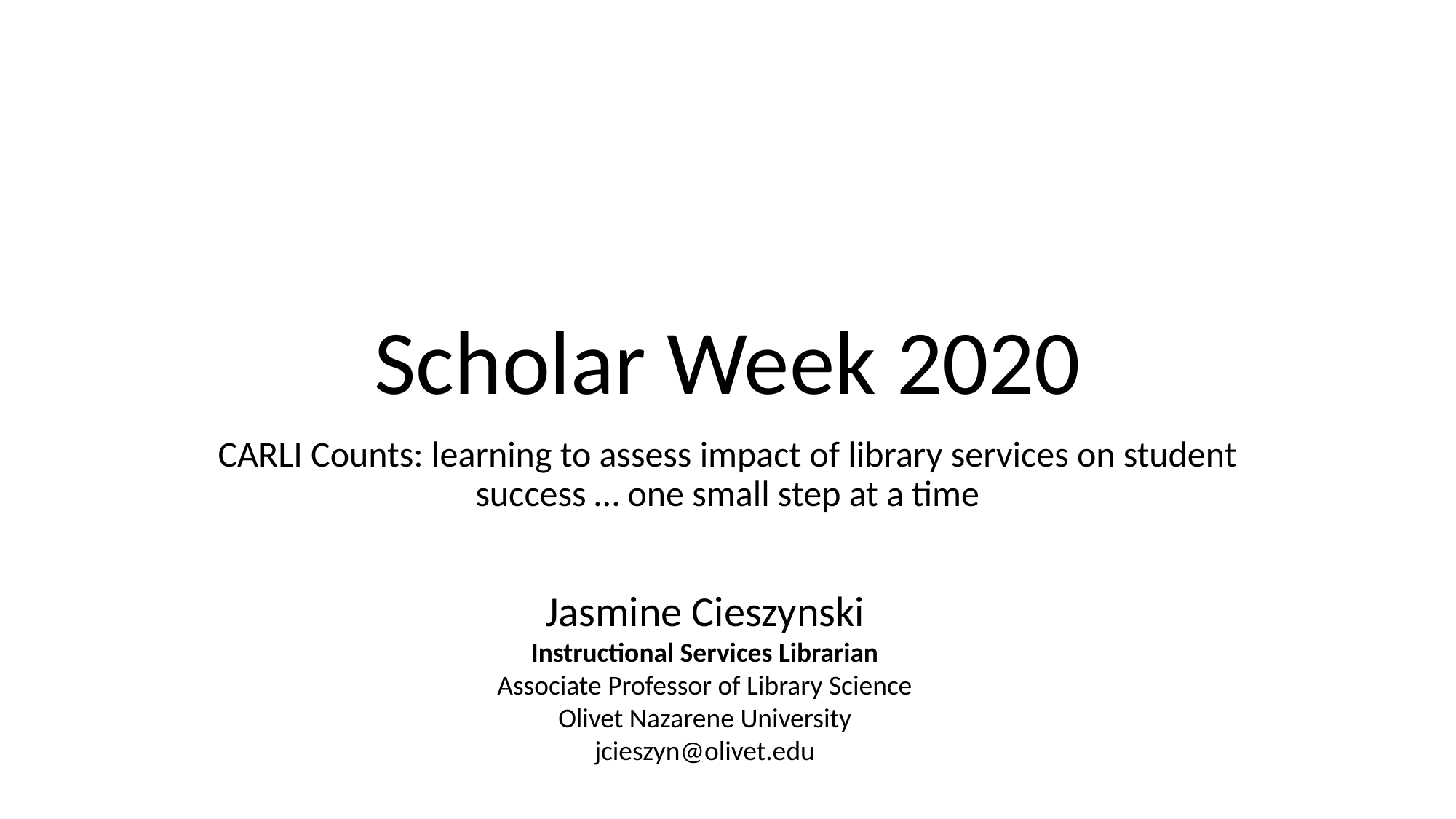

# Scholar Week 2020
CARLI Counts: learning to assess impact of library services on student success … one small step at a time
Jasmine Cieszynski
Instructional Services Librarian
Associate Professor of Library Science
Olivet Nazarene University
jcieszyn@olivet.edu